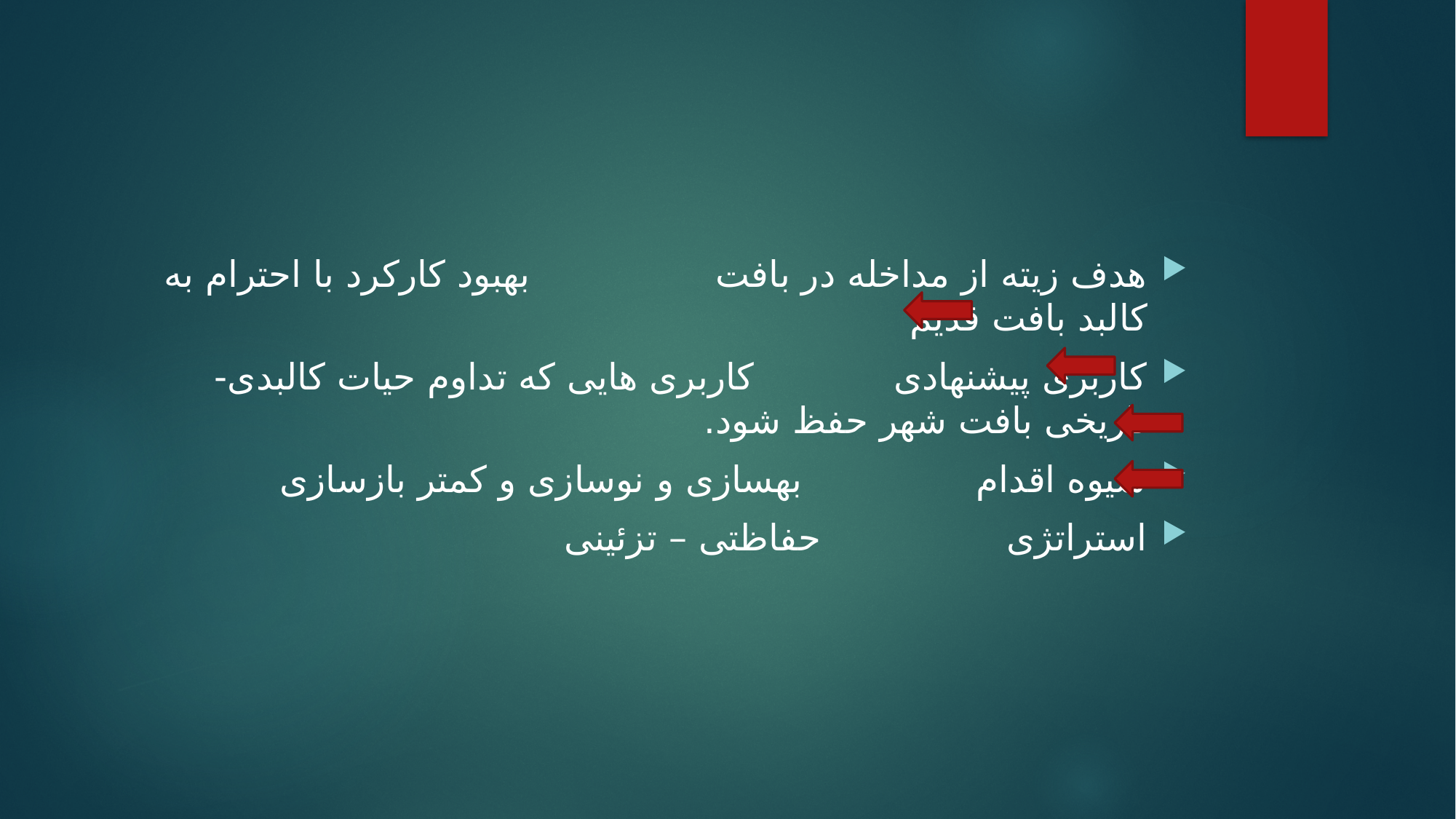

هدف زیته از مداخله در بافت                بهبود کارکرد با احترام به کالبد بافت قدیم
کاربری پیشنهادی            کاربری هایی که تداوم حیات کالبدی-تاریخی بافت شهر حفظ شود.
شیوه اقدام               بهسازی و نوسازی و کمتر بازسازی
استراتژی                حفاظتی – تزئینی